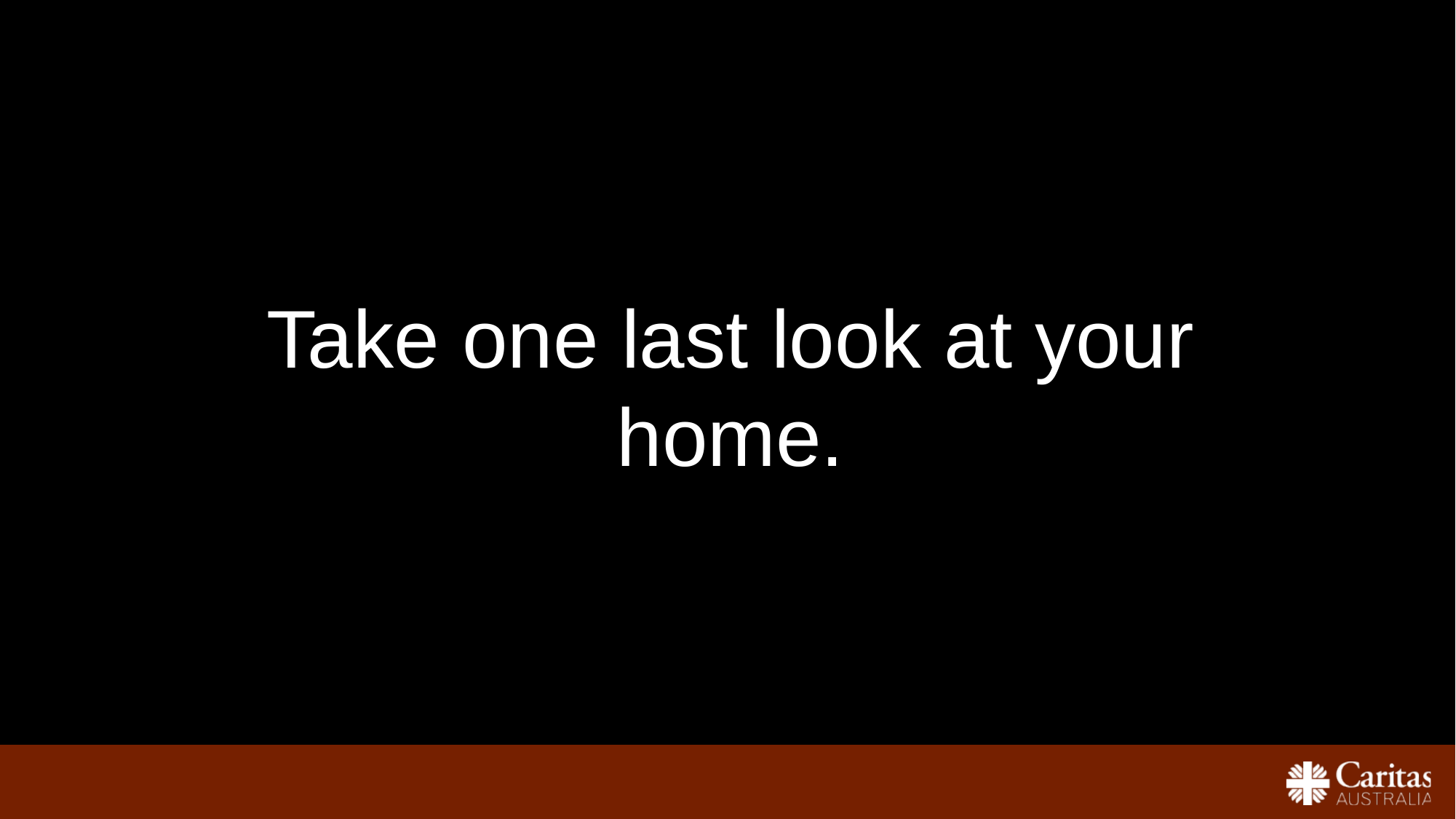

Take one last look at your home.